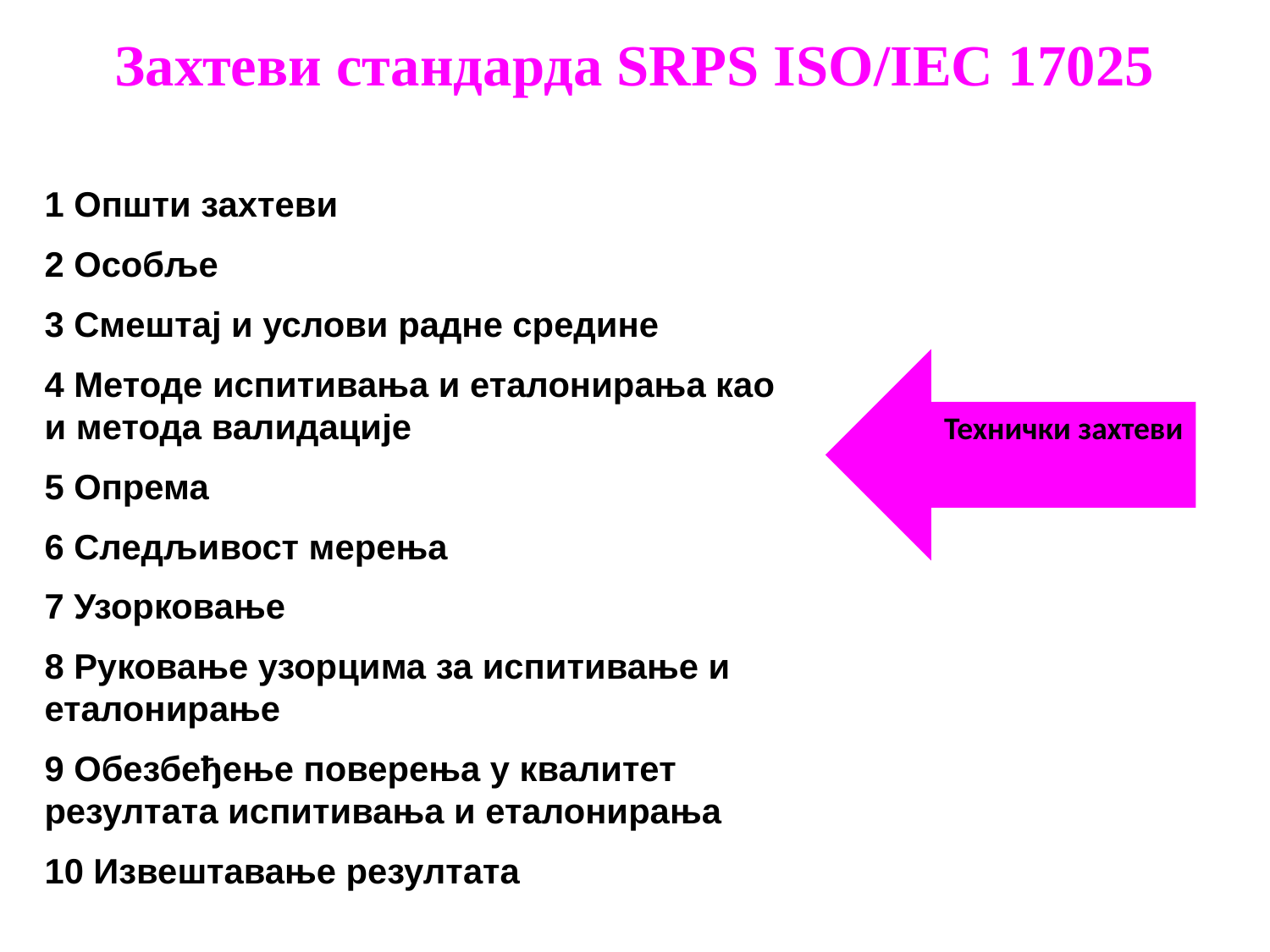

Захтеви стандарда SRPS ISO/IEC 17025
1 Општи захтеви
2 Особље
3 Смештај и услови радне средине
4 Методе испитивања и еталонирања као и метода валидације
5 Опрема
6 Следљивост мерења
7 Узорковање
8 Руковање узорцима за испитивање и еталонирање
9 Обезбеђење поверења у квалитет резултата испитивања и еталонирања
10 Извештавање резултата
Технички захтеви